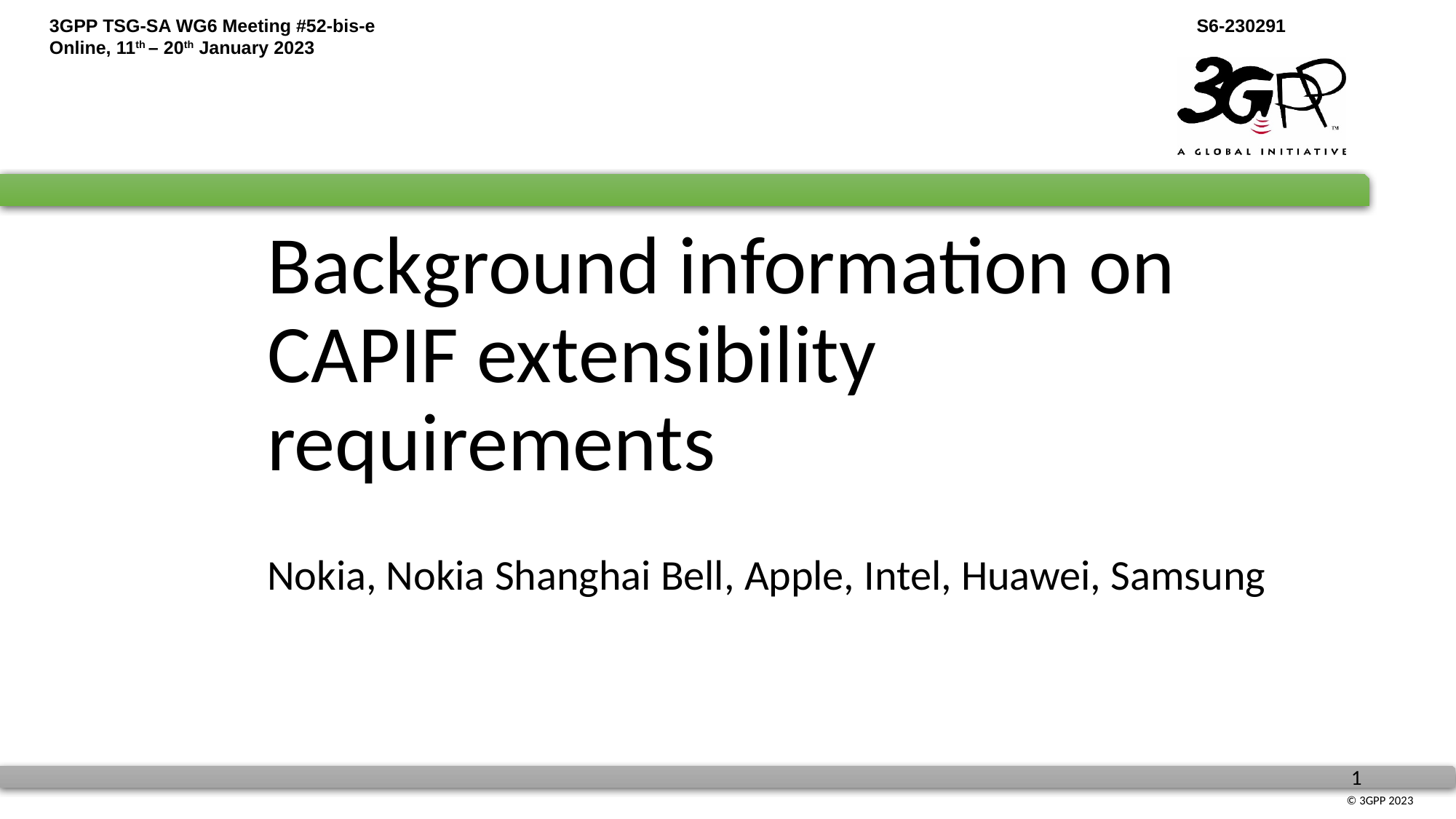

# Background information on CAPIF extensibility requirements
Nokia, Nokia Shanghai Bell, Apple, Intel, Huawei, Samsung